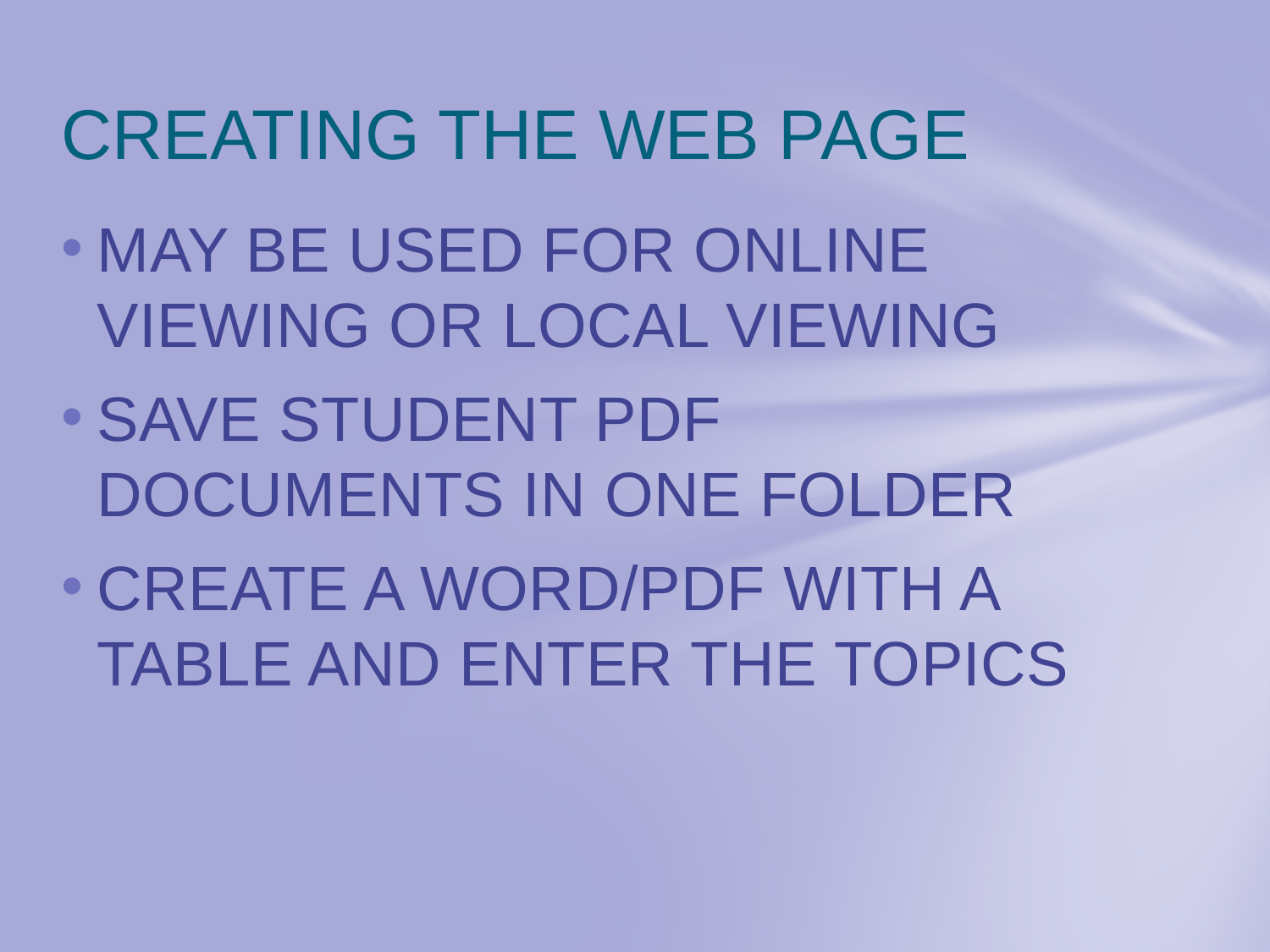

# CREATING THE WEB PAGE
MAY BE USED FOR ONLINE VIEWING OR LOCAL VIEWING
SAVE STUDENT PDF DOCUMENTS IN ONE FOLDER
CREATE A WORD/PDF WITH A TABLE AND ENTER THE TOPICS